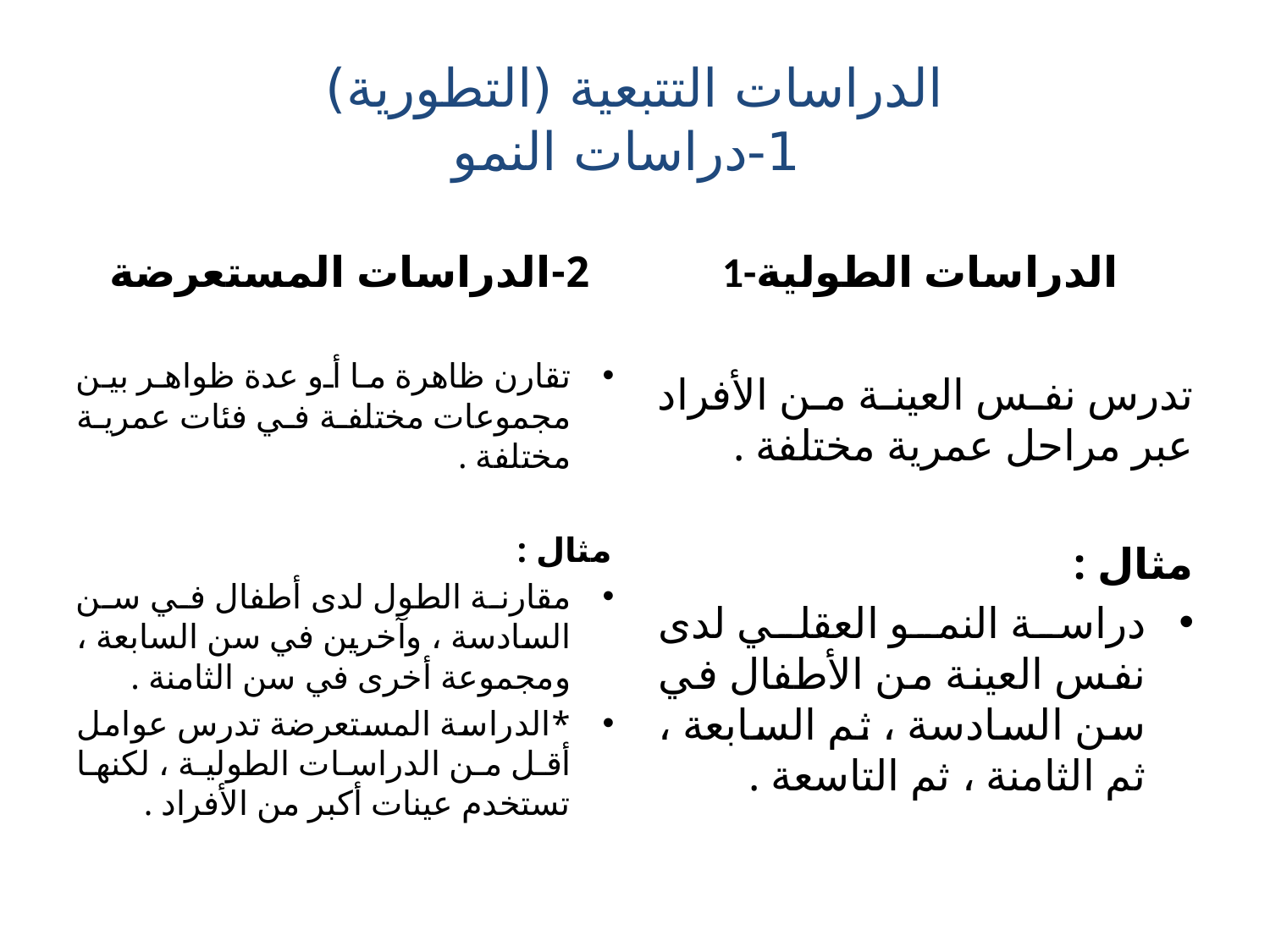

# الدراسات التتبعية (التطورية) 1-دراسات النمو
2-الدراسات المستعرضة
1-الدراسات الطولية

تقارن ظاهرة ما أو عدة ظواهر بين مجموعات مختلفة في فئات عمرية مختلفة .

مثال :
مقارنة الطول لدى أطفال في سن السادسة ، وآخرين في سن السابعة ، ومجموعة أخرى في سن الثامنة .
*الدراسة المستعرضة تدرس عوامل أقل من الدراسات الطولية ، لكنها تستخدم عينات أكبر من الأفراد .

تدرس نفس العينة من الأفراد عبر مراحل عمرية مختلفة .

مثال :
دراسة النمو العقلي لدى نفس العينة من الأطفال في سن السادسة ، ثم السابعة ، ثم الثامنة ، ثم التاسعة .